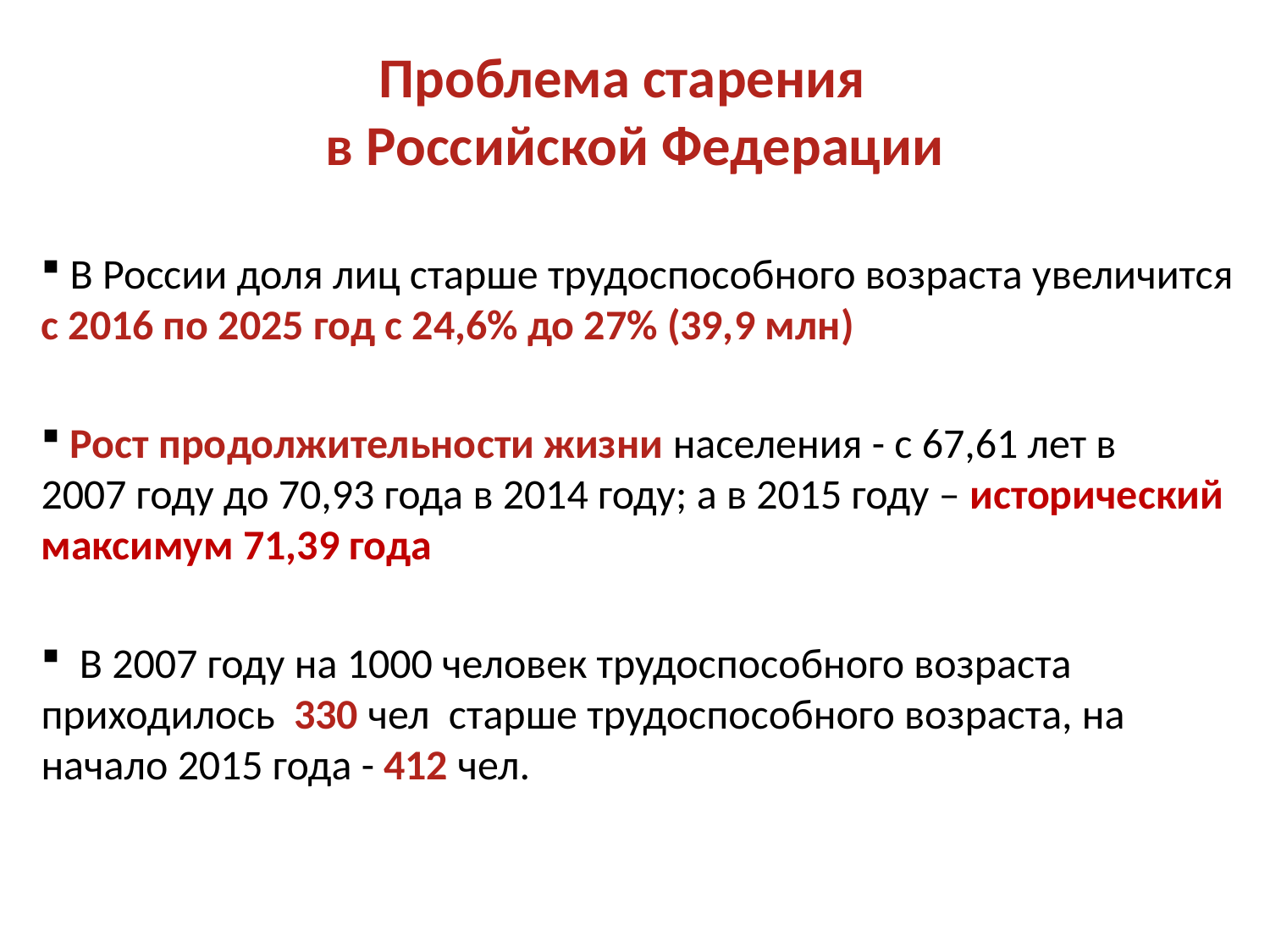

# Проблема старения в Российской Федерации
 В России доля лиц старше трудоспособного возраста увеличится с 2016 по 2025 год с 24,6% до 27% (39,9 млн)

 Рост продолжительности жизни населения - с 67,61 лет в 2007 году до 70,93 года в 2014 году; а в 2015 году – исторический максимум 71,39 года

  В 2007 году на 1000 человек трудоспособного возраста приходилось  330 чел  старше трудоспособного возраста, на начало 2015 года - 412 чел.